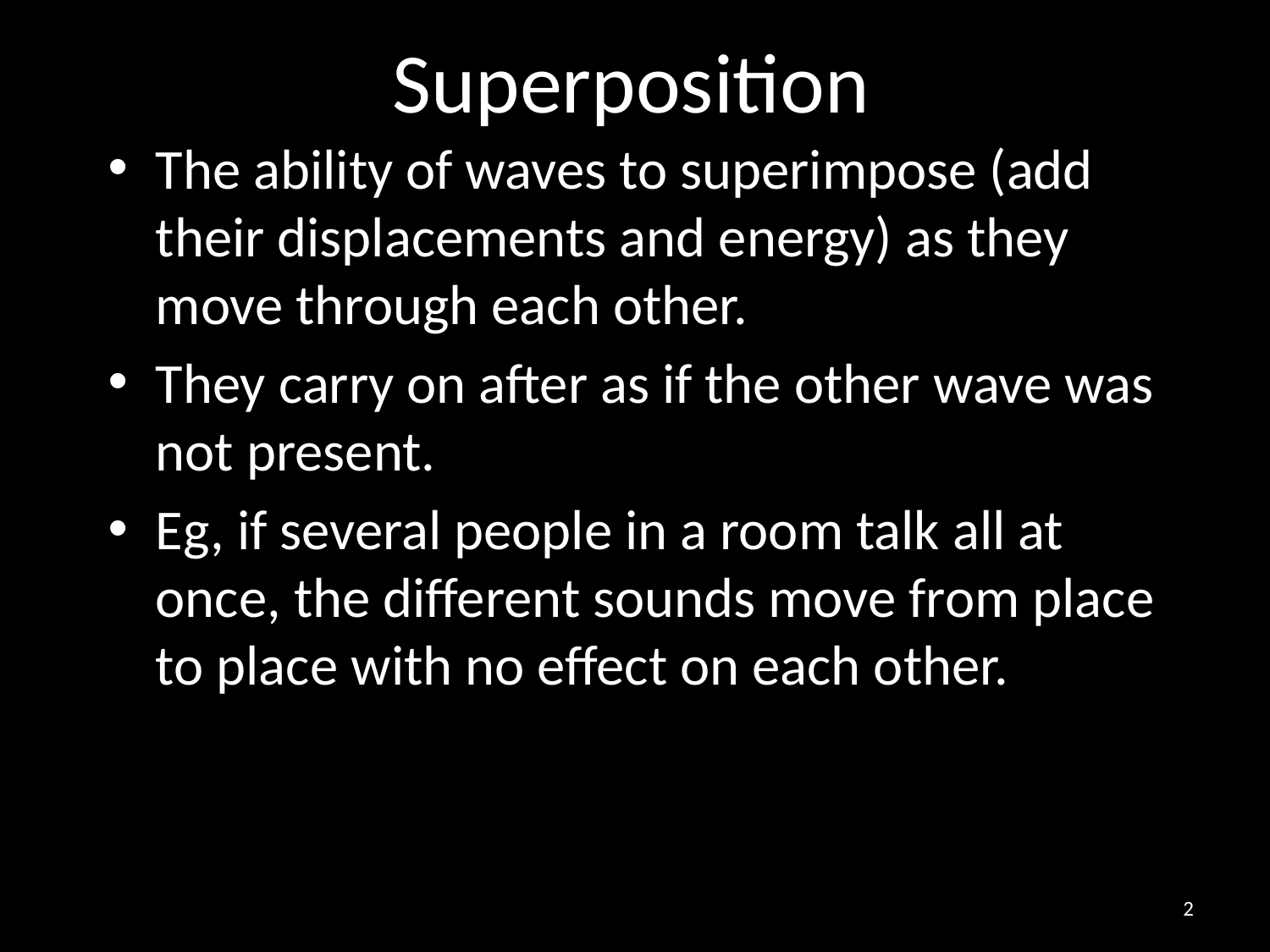

# Superposition
The ability of waves to superimpose (add their displacements and energy) as they move through each other.
They carry on after as if the other wave was not present.
Eg, if several people in a room talk all at once, the different sounds move from place to place with no effect on each other.
2